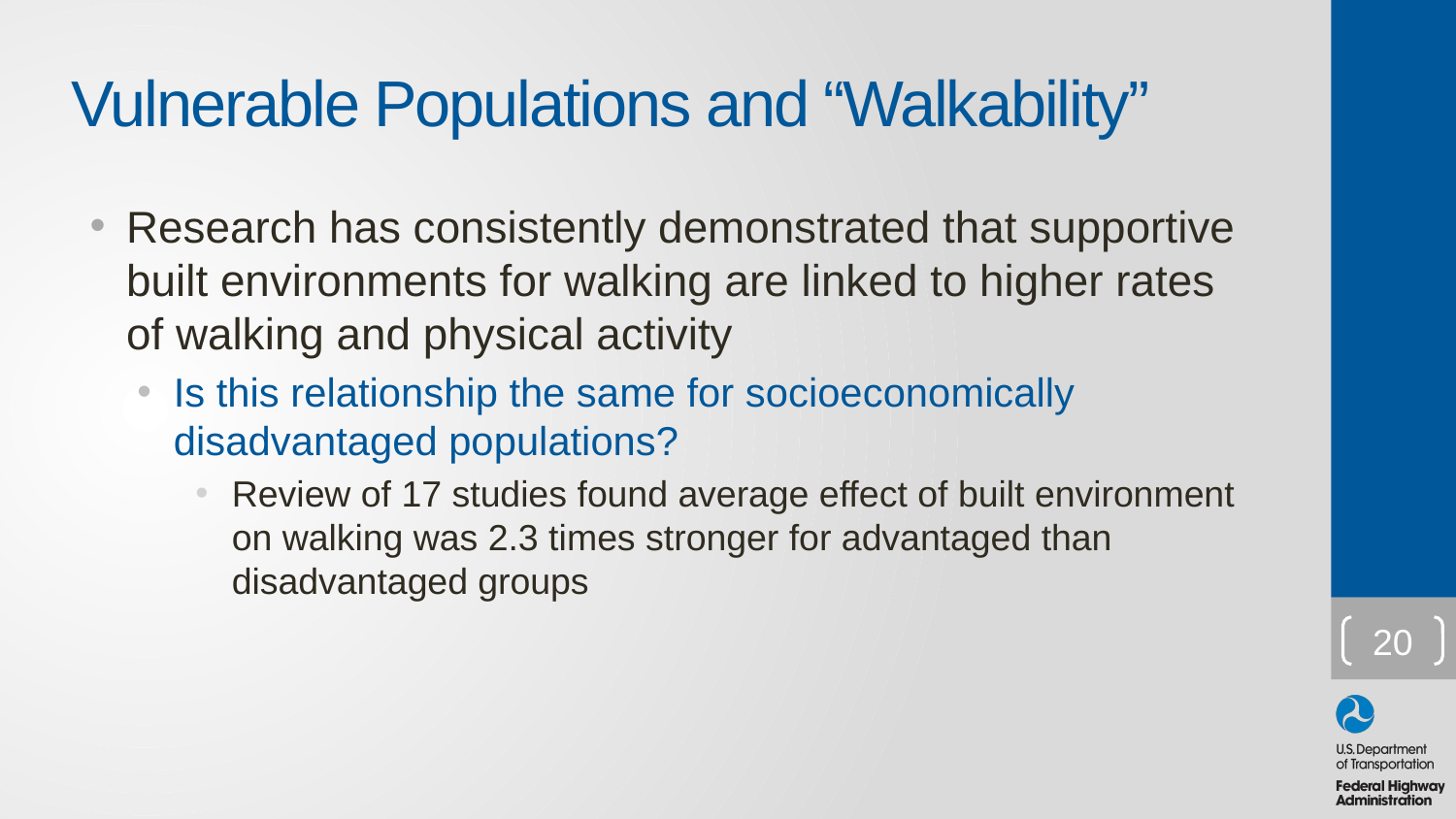

# Vulnerable Populations and “Walkability”
Research has consistently demonstrated that supportive built environments for walking are linked to higher rates of walking and physical activity
Is this relationship the same for socioeconomically disadvantaged populations?
Review of 17 studies found average effect of built environment on walking was 2.3 times stronger for advantaged than disadvantaged groups
20